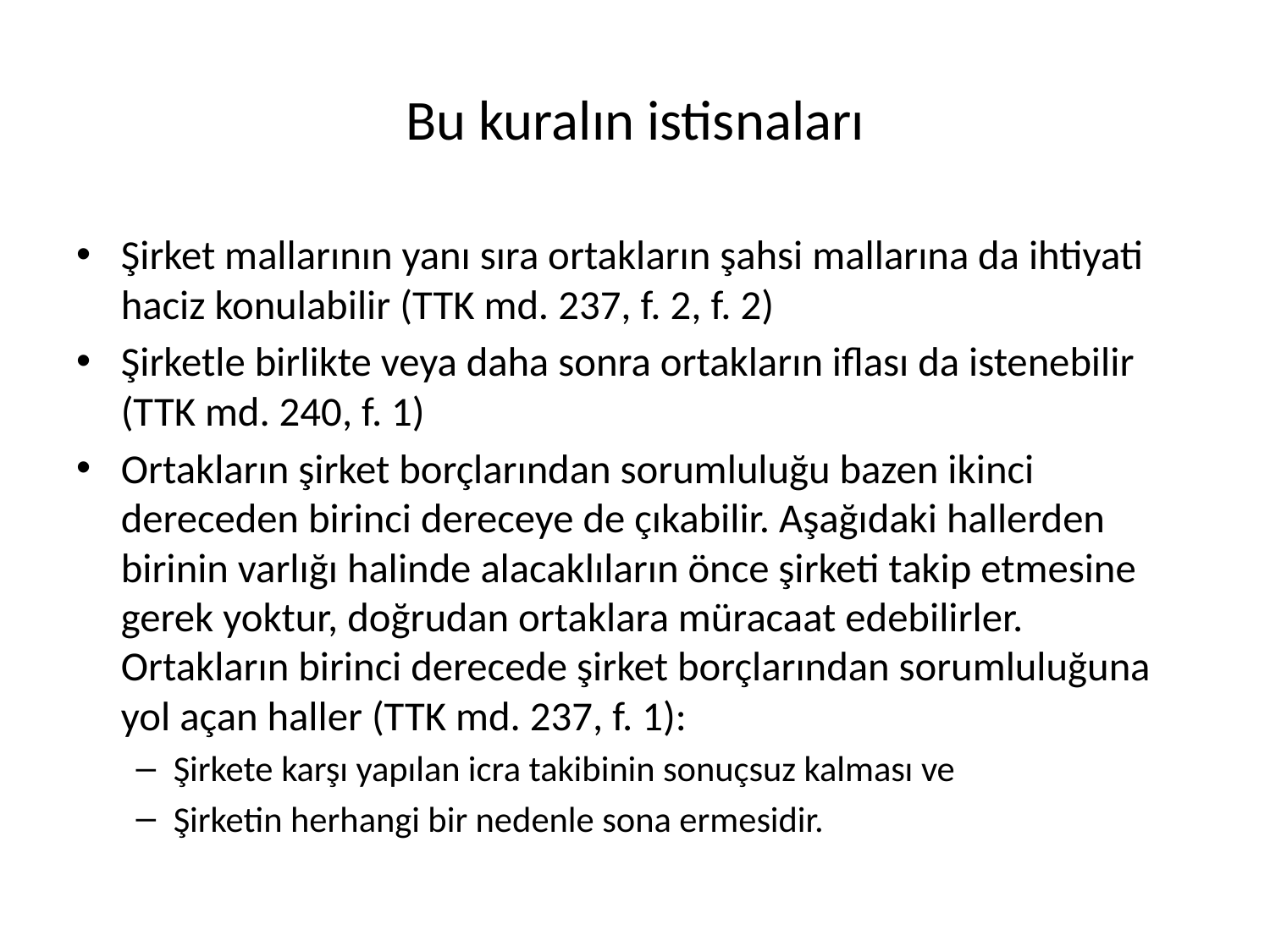

# Bu kuralın istisnaları
Şirket mallarının yanı sıra ortakların şahsi mallarına da ihtiyati haciz konulabilir (TTK md. 237, f. 2, f. 2)
Şirketle birlikte veya daha sonra ortakların iflası da istenebilir (TTK md. 240, f. 1)
Ortakların şirket borçlarından sorumluluğu bazen ikinci dereceden birinci dereceye de çıkabilir. Aşağıdaki hallerden birinin varlığı halinde alacaklıların önce şirketi takip etmesine gerek yoktur, doğrudan ortaklara müracaat edebilirler. Ortakların birinci derecede şirket borçlarından sorumluluğuna yol açan haller (TTK md. 237, f. 1):
Şirkete karşı yapılan icra takibinin sonuçsuz kalması ve
Şirketin herhangi bir nedenle sona ermesidir.